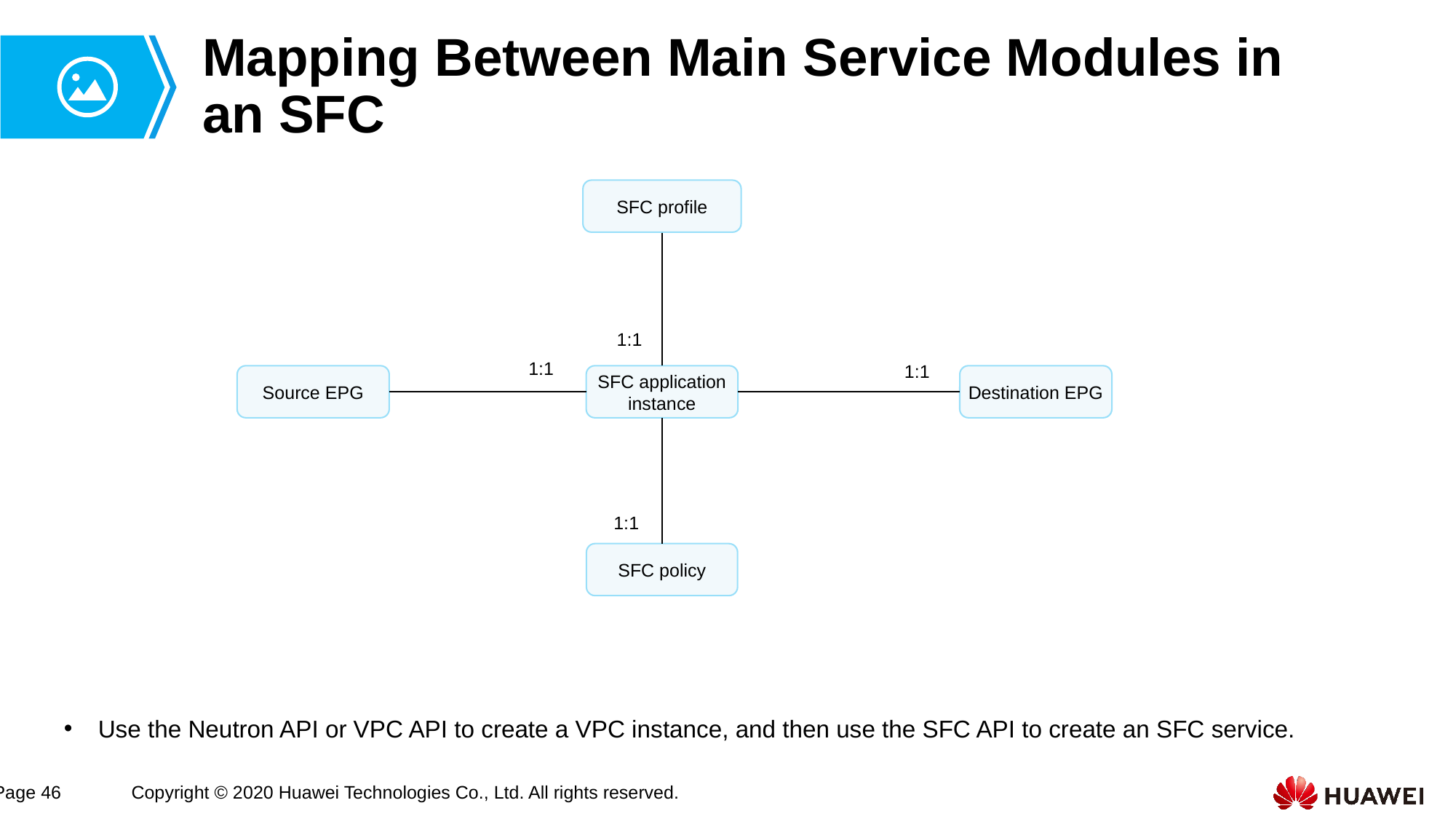

# Mapping Between Main Service Modules in an SFC
SFC profile
1:1
1:1
1:1
Source EPG
Destination EPG
SFC application instance
1:1
SFC policy
Use the Neutron API or VPC API to create a VPC instance, and then use the SFC API to create an SFC service.